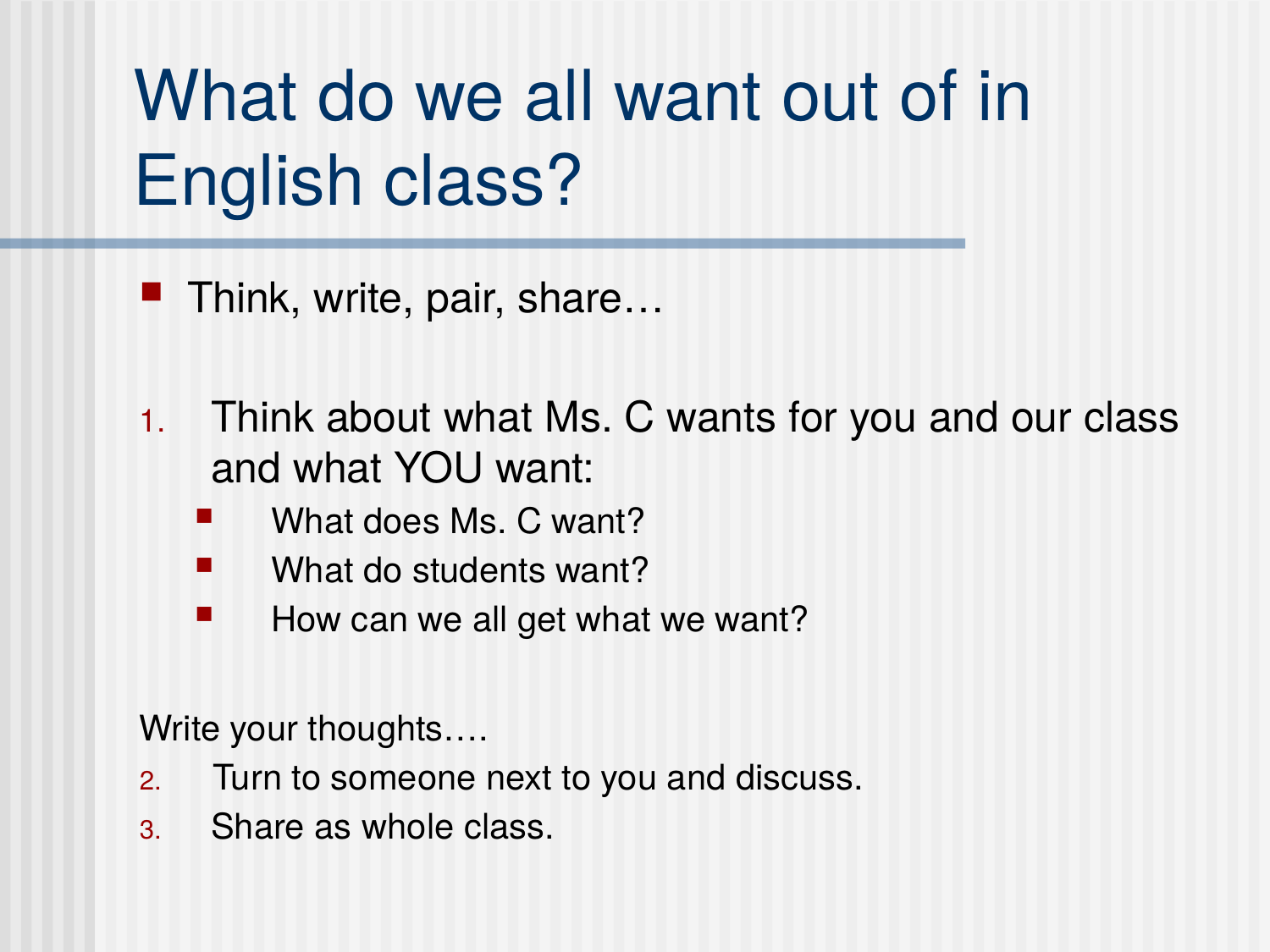

# What do we all want out of in English class?
Think, write, pair, share…

Think about what Ms. C wants for you and our class and what YOU want:
What does Ms. C want?
What do students want?
How can we all get what we want?

Write your thoughts….
 Turn to someone next to you and discuss.
Share as whole class.